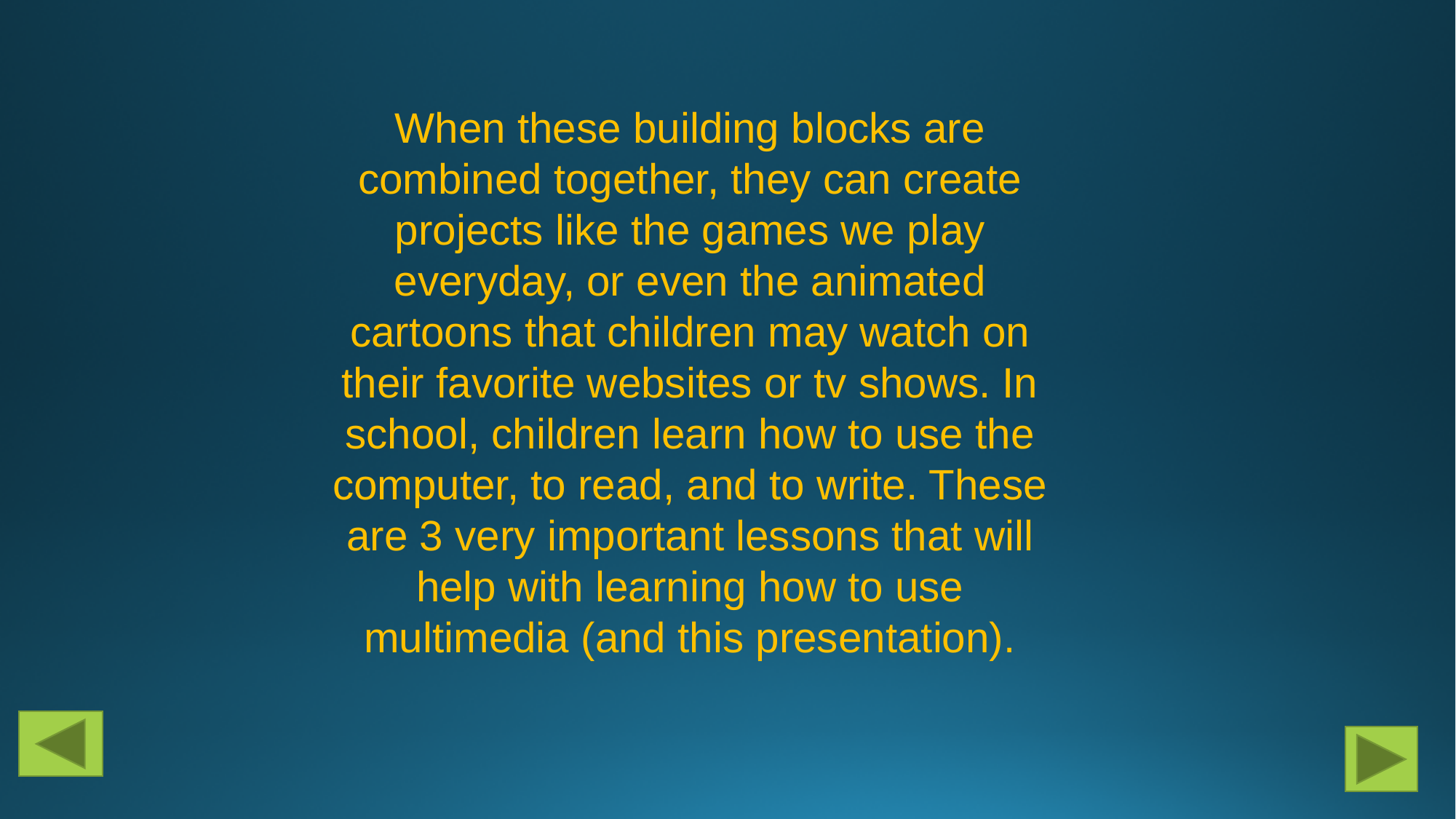

When these building blocks are combined together, they can create projects like the games we play everyday, or even the animated cartoons that children may watch on their favorite websites or tv shows. In school, children learn how to use the computer, to read, and to write. These are 3 very important lessons that will help with learning how to use multimedia (and this presentation).